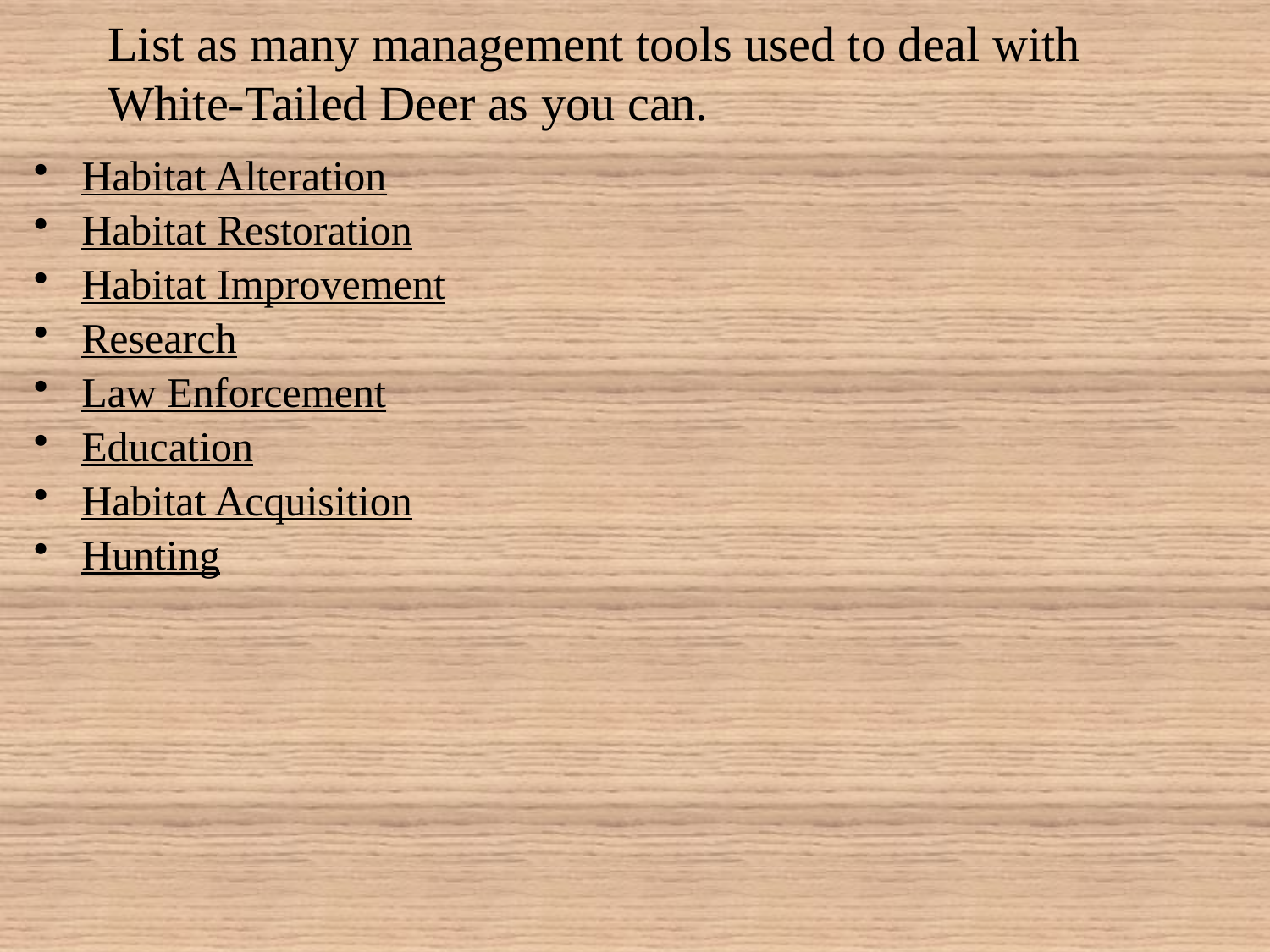

# List as many management tools used to deal with White-Tailed Deer as you can.
Habitat Alteration
Habitat Restoration
Habitat Improvement
Research
Law Enforcement
Education
Habitat Acquisition
Hunting